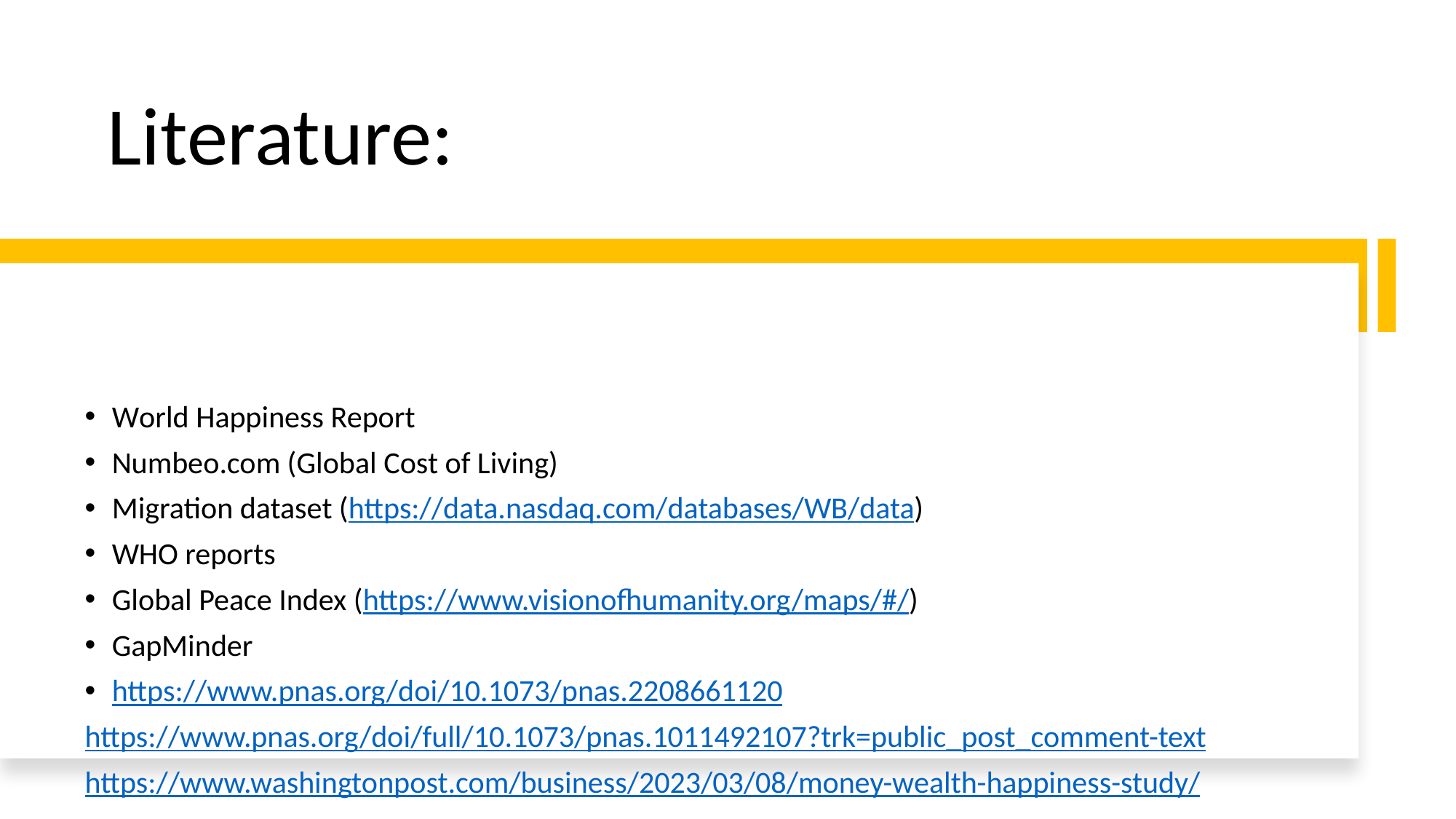

# Literature:

World Happiness Report
Numbeo.com (Global Cost of Living)
Migration dataset (https://data.nasdaq.com/databases/WB/data)
WHO reports
Global Peace Index (https://www.visionofhumanity.org/maps/#/)
GapMinder
https://www.pnas.org/doi/10.1073/pnas.2208661120
https://www.pnas.org/doi/full/10.1073/pnas.1011492107?trk=public_post_comment-text
https://www.washingtonpost.com/business/2023/03/08/money-wealth-happiness-study/